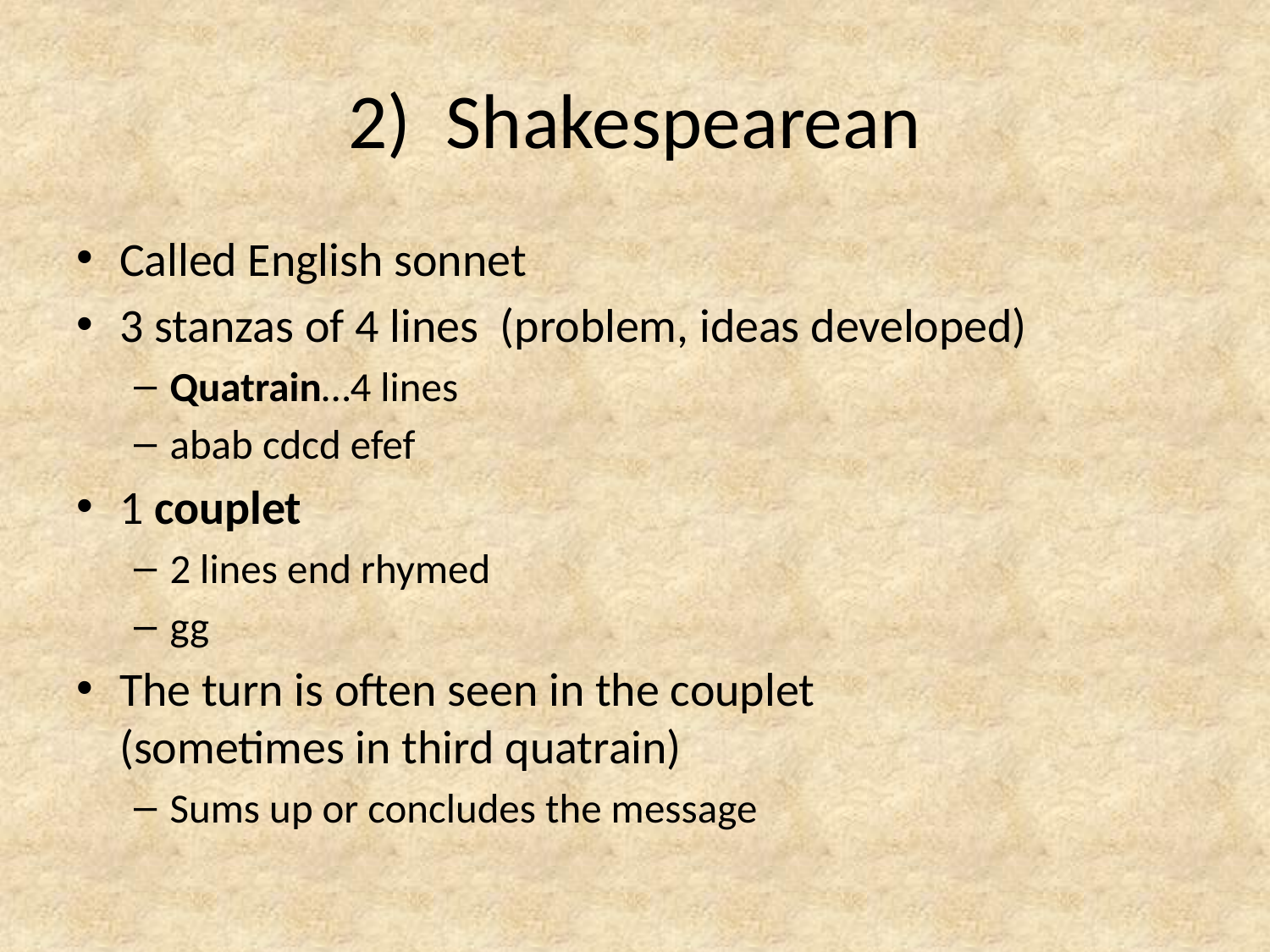

# 2)  Shakespearean
Called English sonnet
3 stanzas of 4 lines  (problem, ideas developed)
Quatrain…4 lines
abab cdcd efef
1 couplet
2 lines end rhymed
gg
The turn is often seen in the couplet           						(sometimes in third quatrain)
Sums up or concludes the message